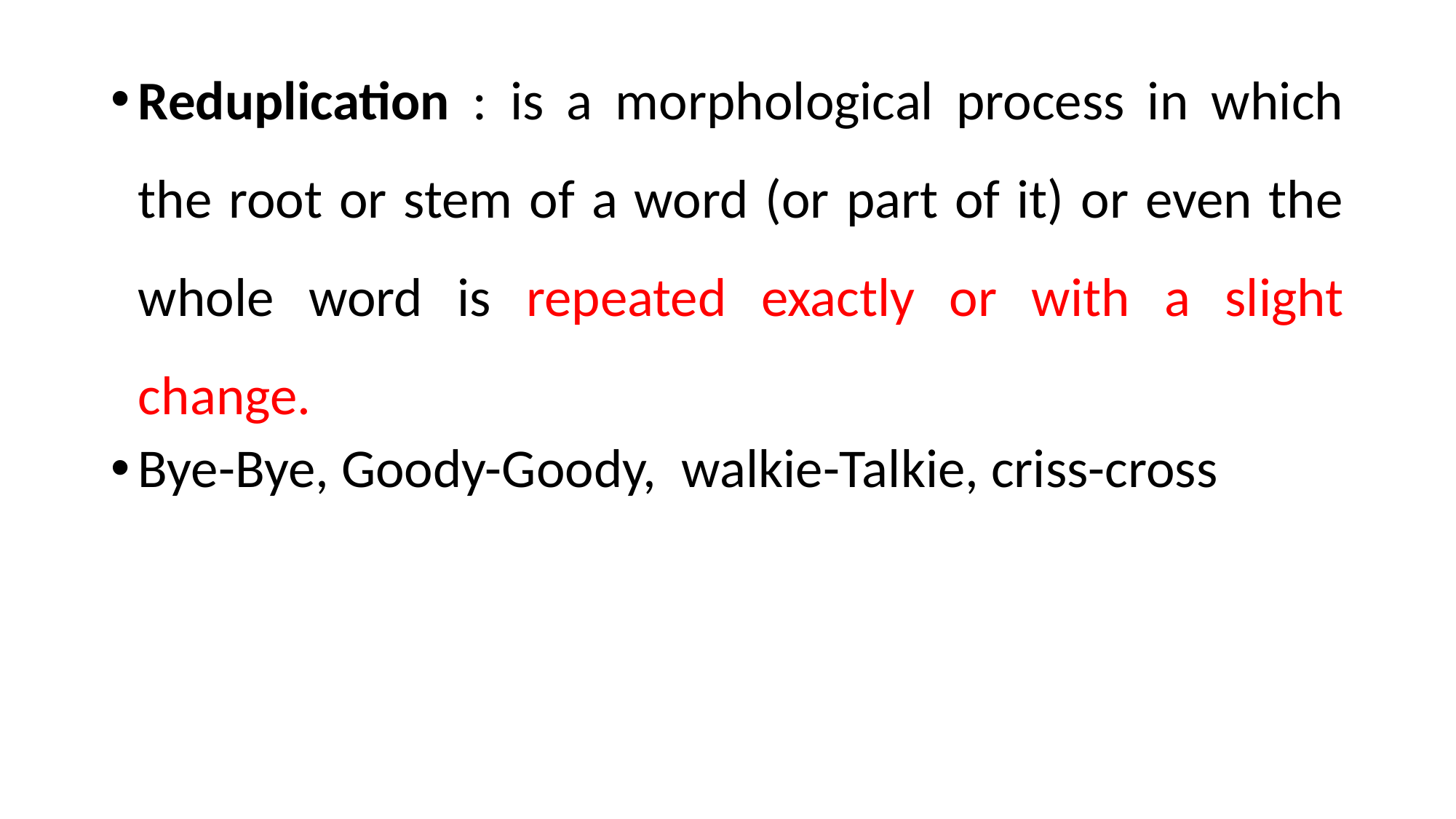

Reduplication : is a morphological process in which the root or stem of a word (or part of it) or even the whole word is repeated exactly or with a slight change.
Bye-Bye, Goody-Goody,  walkie-Talkie, criss-cross